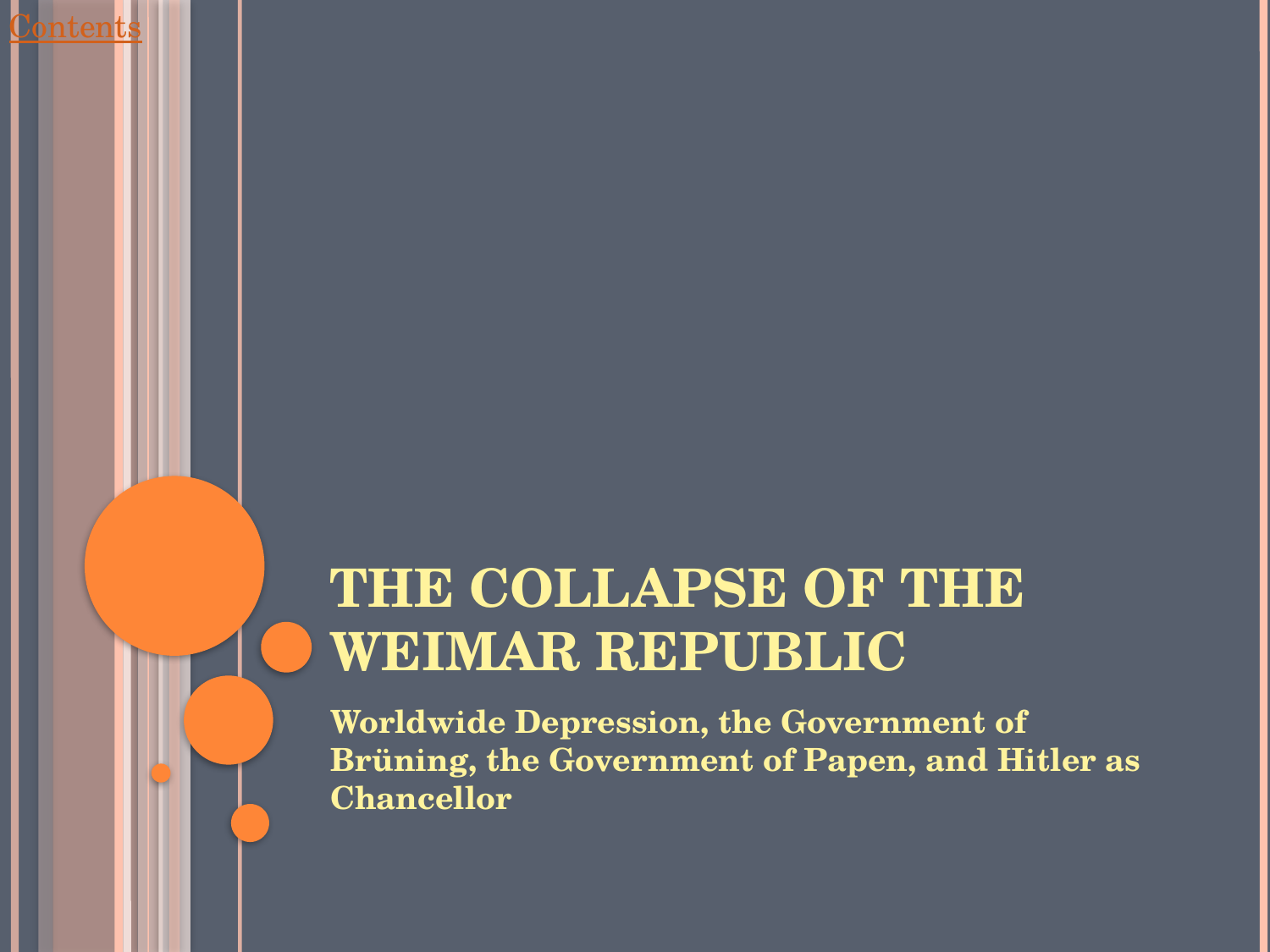

# The Collapse of the Weimar Republic
Worldwide Depression, the Government of Brüning, the Government of Papen, and Hitler as Chancellor